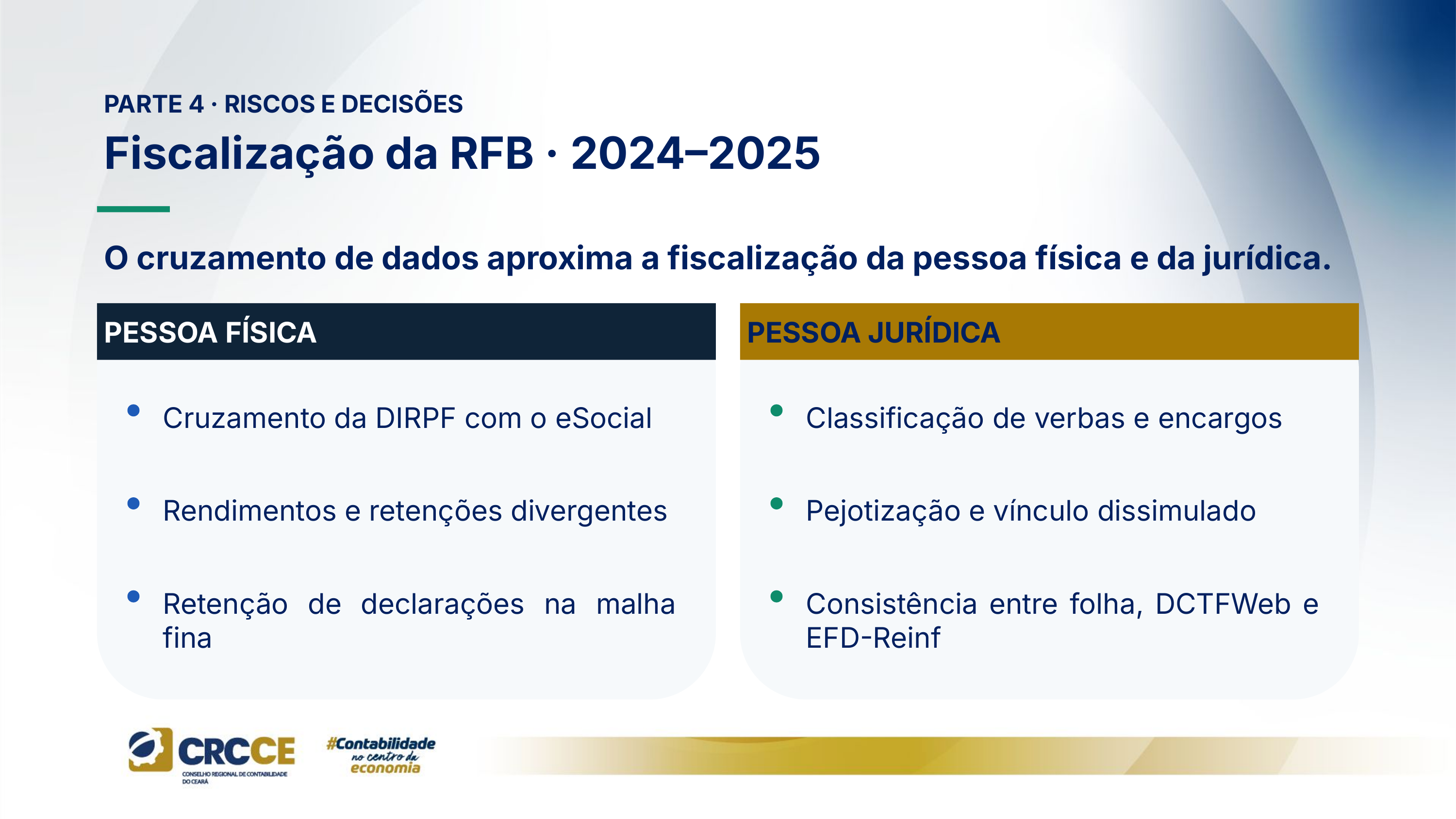

PARTE 4 · RISCOS E DECISÕES
Fiscalização da RFB · 2024–2025

O cruzamento de dados aproxima a fiscalização da pessoa física e da jurídica.

PESSOA FÍSICA

PESSOA JURÍDICA
Cruzamento da DIRPF com o eSocial
Classificação de verbas e encargos

Rendimentos e retenções divergentes
Pejotização e vínculo dissimulado

Retenção de declarações na malha fina
Consistência entre folha, DCTFWeb e EFD-Reinf